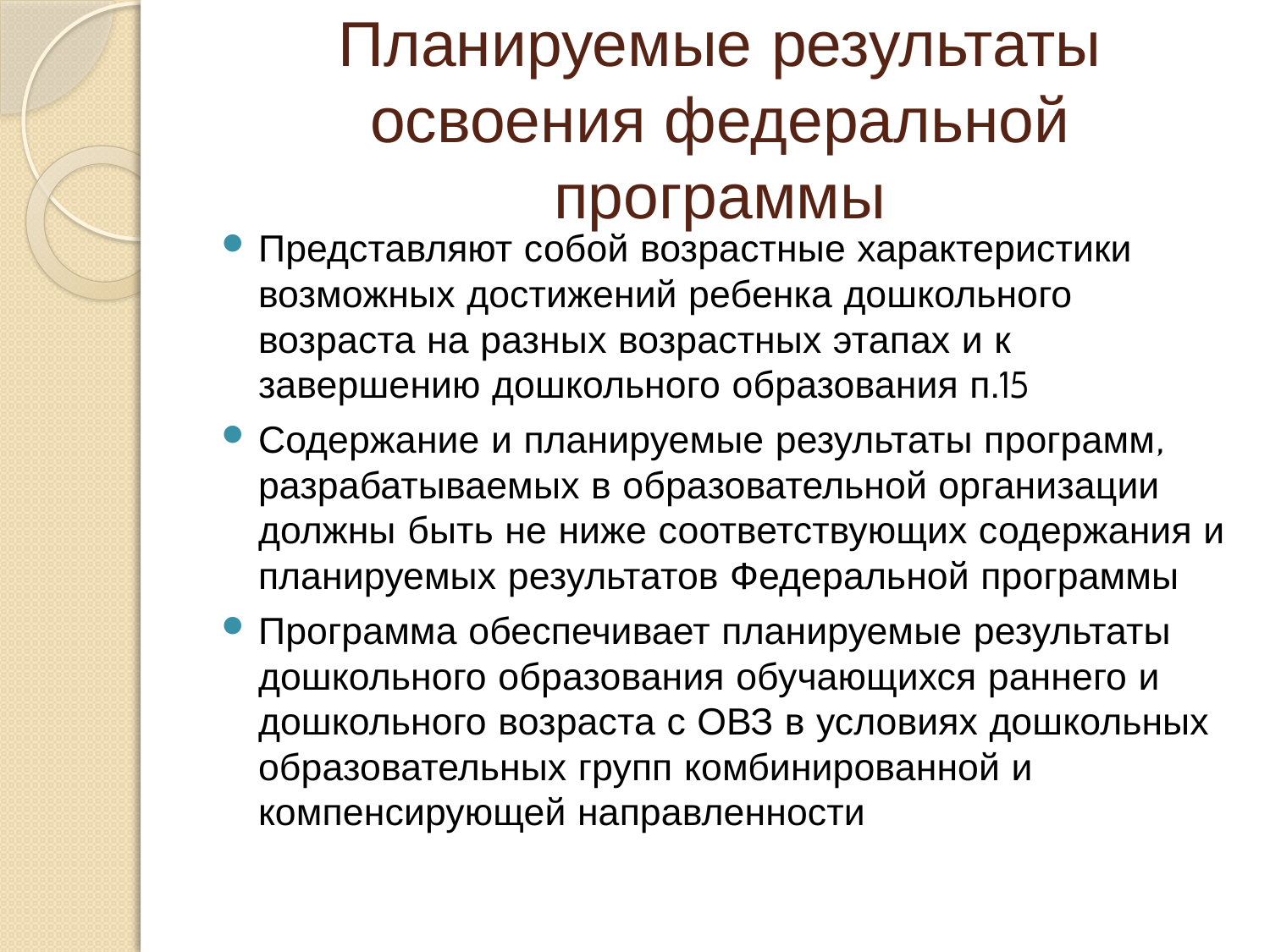

# Планируемые результаты освоения федеральной программы
Представляют собой возрастные характеристики возможных достижений ребенка дошкольного возраста на разных возрастных этапах и к завершению дошкольного образования п.15
Содержание и планируемые результаты программ, разрабатываемых в образовательной организации должны быть не ниже соответствующих содержания и планируемых результатов Федеральной программы
Программа обеспечивает планируемые результаты дошкольного образования обучающихся раннего и дошкольного возраста с ОВЗ в условиях дошкольных образовательных групп комбинированной и компенсирующей направленности